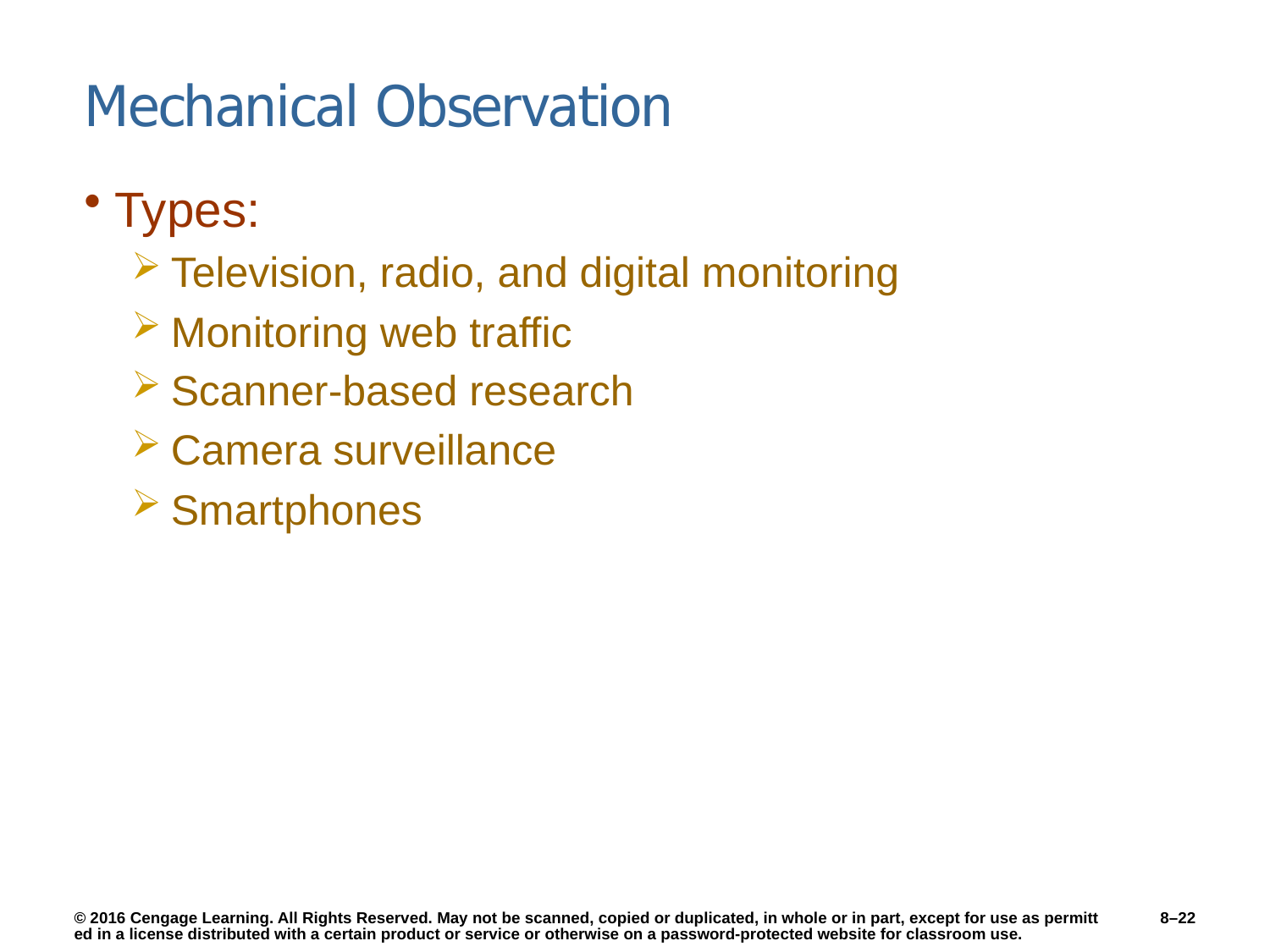

# Mechanical Observation
Types:
Television, radio, and digital monitoring
Monitoring web traffic
Scanner-based research
Camera surveillance
Smartphones
8–22
© 2016 Cengage Learning. All Rights Reserved. May not be scanned, copied or duplicated, in whole or in part, except for use as permitted in a license distributed with a certain product or service or otherwise on a password-protected website for classroom use.